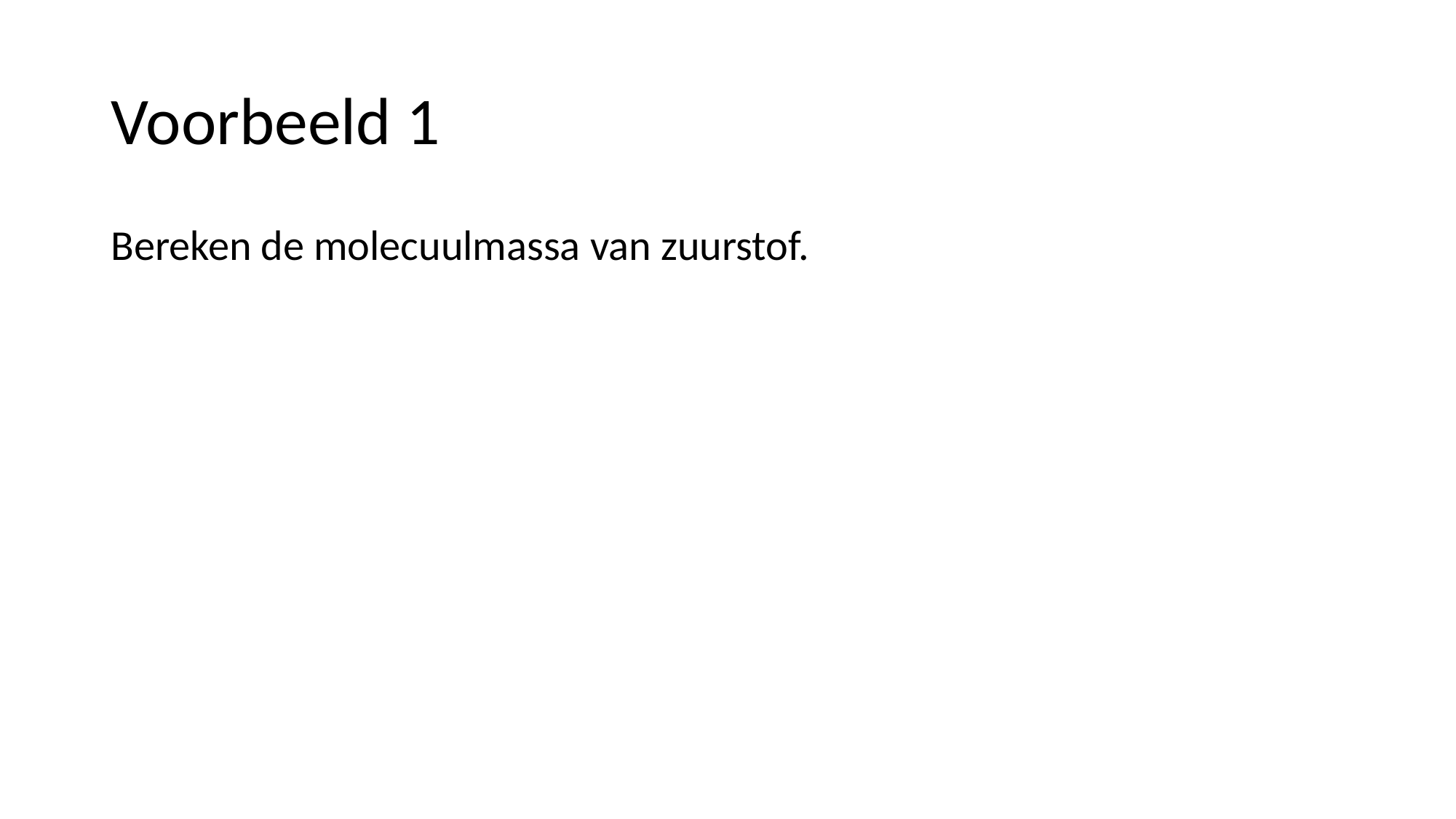

# Voorbeeld 1
Bereken de molecuulmassa van zuurstof.